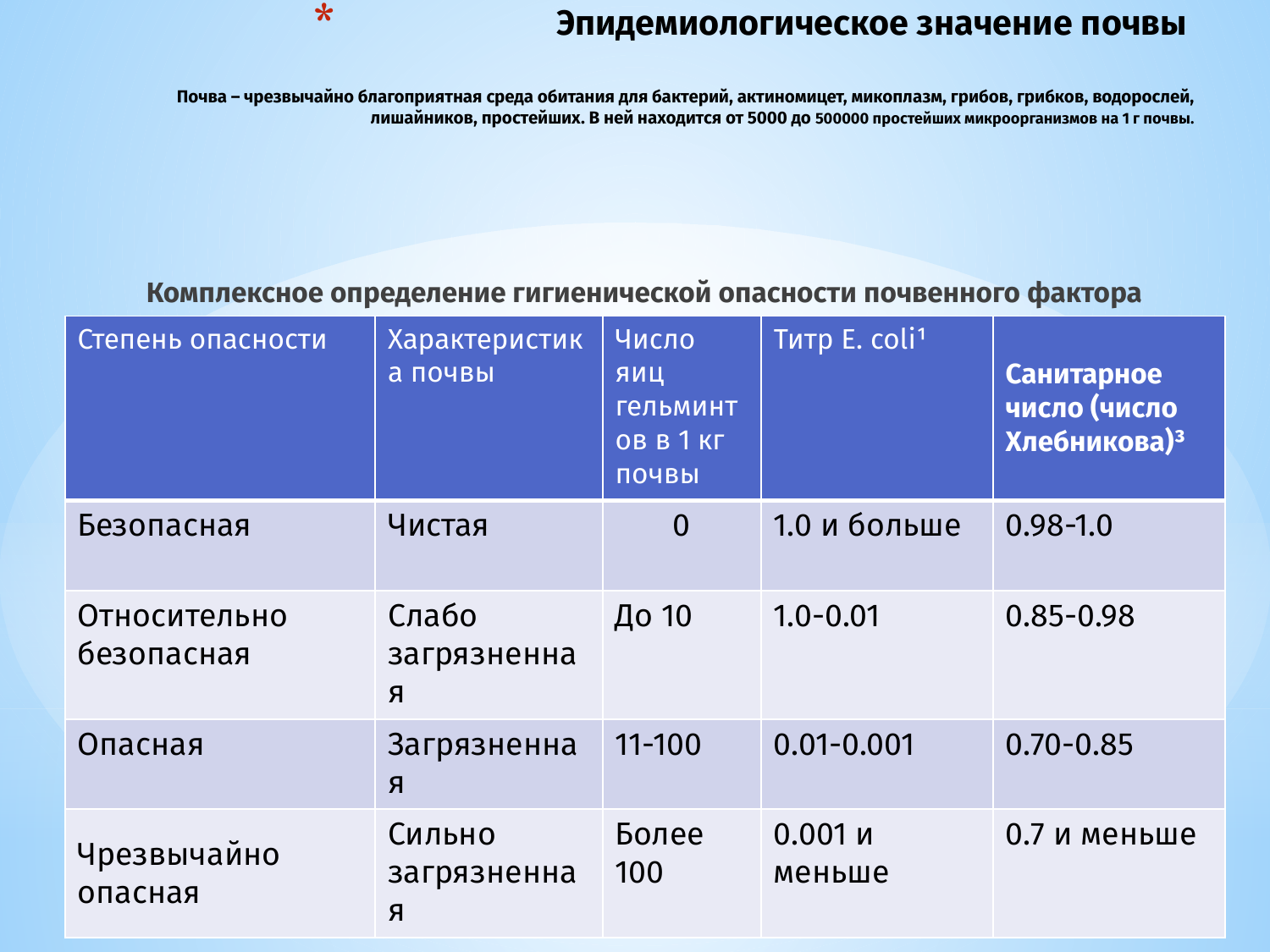

# Эпидемиологическое значение почвы Почва – чрезвычайно благоприятная среда обитания для бактерий, актиномицет, микоплазм, грибов, грибков, водорослей, лишайников, простейших. В ней находится от 5000 до 500000 простейших микроорганизмов на 1 г почвы.
Комплексное определение гигиенической опасности почвенного фактора
| Степень опасности | Характеристика почвы | Число яиц гельминтов в 1 кг почвы | Титр Е. coli¹ | Санитарное число (число Хлебникова)³ |
| --- | --- | --- | --- | --- |
| Безопасная | Чистая | 0 | 1.0 и больше | 0.98-1.0 |
| Относительно безопасная | Слабо загрязненная | До 10 | 1.0-0.01 | 0.85-0.98 |
| Опасная | Загрязненная | 11-100 | 0.01-0.001 | 0.70-0.85 |
| Чрезвычайно опасная | Сильно загрязненная | Более 100 | 0.001 и меньше | 0.7 и меньше |